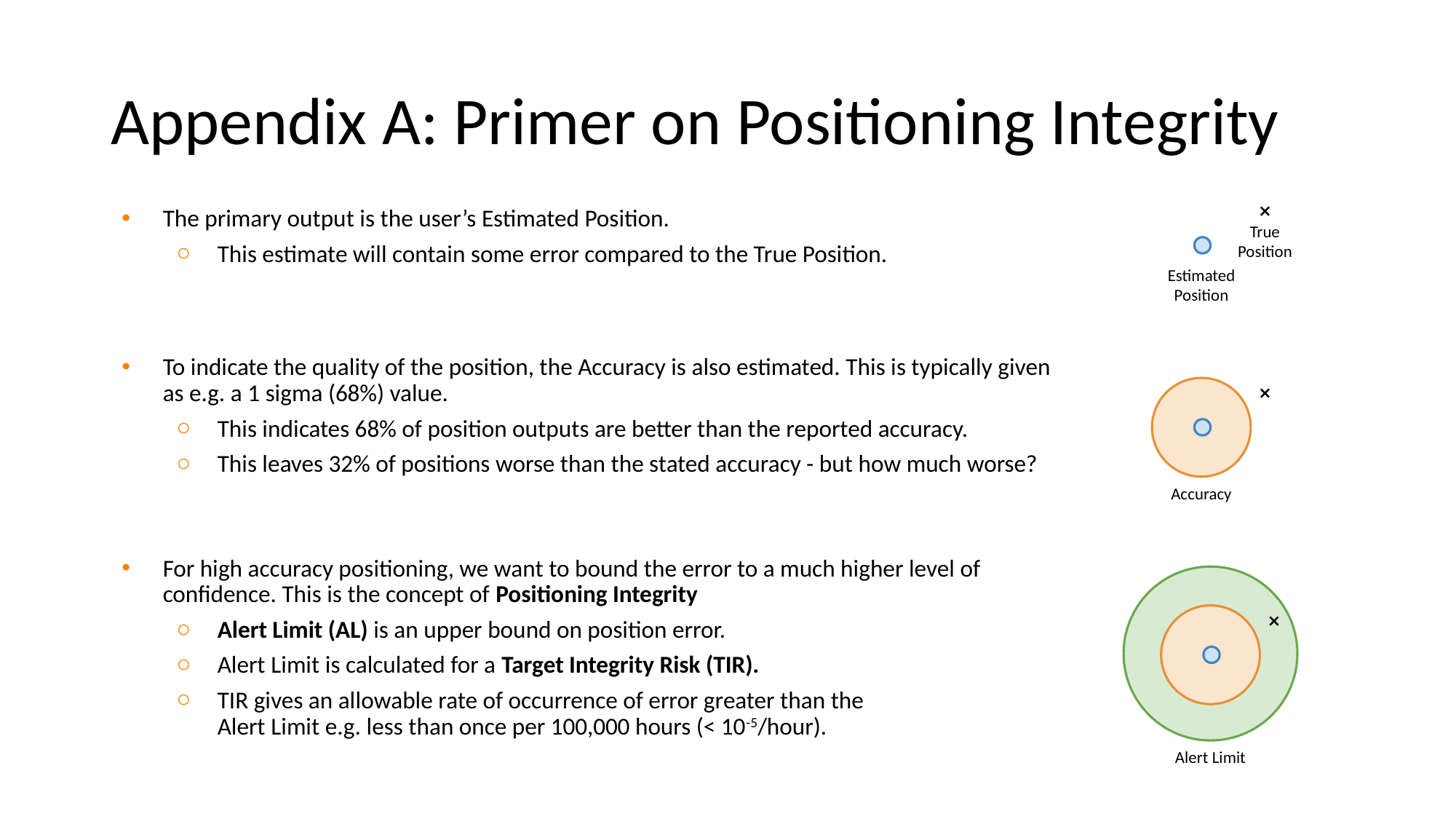

# Appendix A: Primer on Positioning Integrity
❌
True
Position
The primary output is the user’s Estimated Position.
This estimate will contain some error compared to the True Position.

To indicate the quality of the position, the Accuracy is also estimated. This is typically given as e.g. a 1 sigma (68%) value.
This indicates 68% of position outputs are better than the reported accuracy.
This leaves 32% of positions worse than the stated accuracy - but how much worse?

For high accuracy positioning, we want to bound the error to a much higher level of confidence. This is the concept of Positioning Integrity
Alert Limit (AL) is an upper bound on position error.
Alert Limit is calculated for a Target Integrity Risk (TIR).
TIR gives an allowable rate of occurrence of error greater than the
Alert Limit e.g. less than once per 100,000 hours (< 10-5/hour).

Estimated
Position
❌

Accuracy

❌

Alert Limit